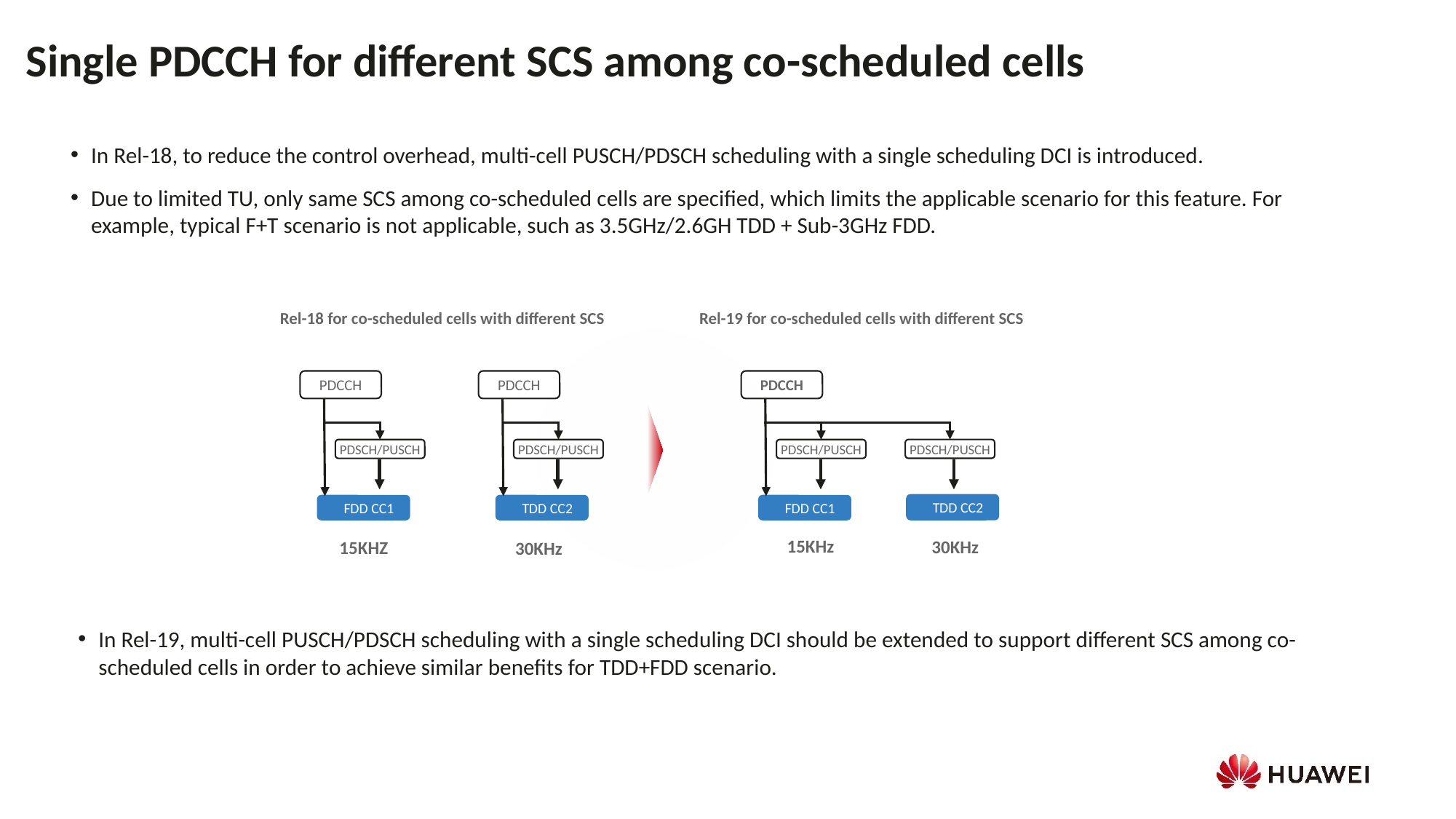

Single PDCCH for different SCS among co-scheduled cells
In Rel-18, to reduce the control overhead, multi-cell PUSCH/PDSCH scheduling with a single scheduling DCI is introduced.
Due to limited TU, only same SCS among co-scheduled cells are specified, which limits the applicable scenario for this feature. For example, typical F+T scenario is not applicable, such as 3.5GHz/2.6GH TDD + Sub-3GHz FDD.
Rel-18 for co-scheduled cells with different SCS
Rel-19 for co-scheduled cells with different SCS
PDCCH
PDCCH
PDSCH/PUSCH
PDSCH/PUSCH
FDD CC1
TDD CC2
15KHZ
30KHz
PDCCH
PDSCH/PUSCH
PDSCH/PUSCH
TDD CC2
FDD CC1
15KHz
30KHz

In Rel-19, multi-cell PUSCH/PDSCH scheduling with a single scheduling DCI should be extended to support different SCS among co-scheduled cells in order to achieve similar benefits for TDD+FDD scenario.